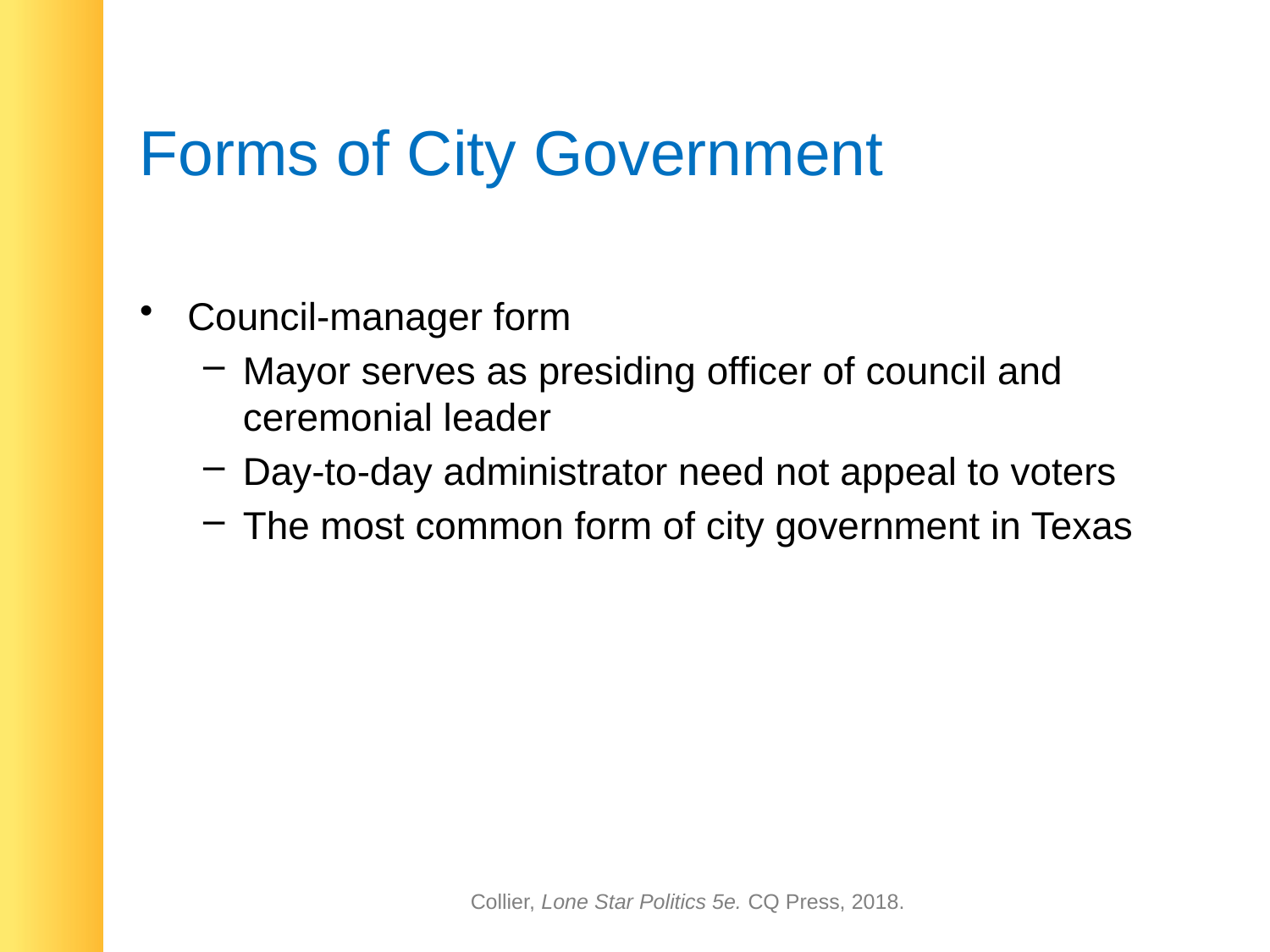

# Forms of City Government
Council-manager form
Mayor serves as presiding officer of council and ceremonial leader
Day-to-day administrator need not appeal to voters
The most common form of city government in Texas
Collier, Lone Star Politics 5e. CQ Press, 2018.